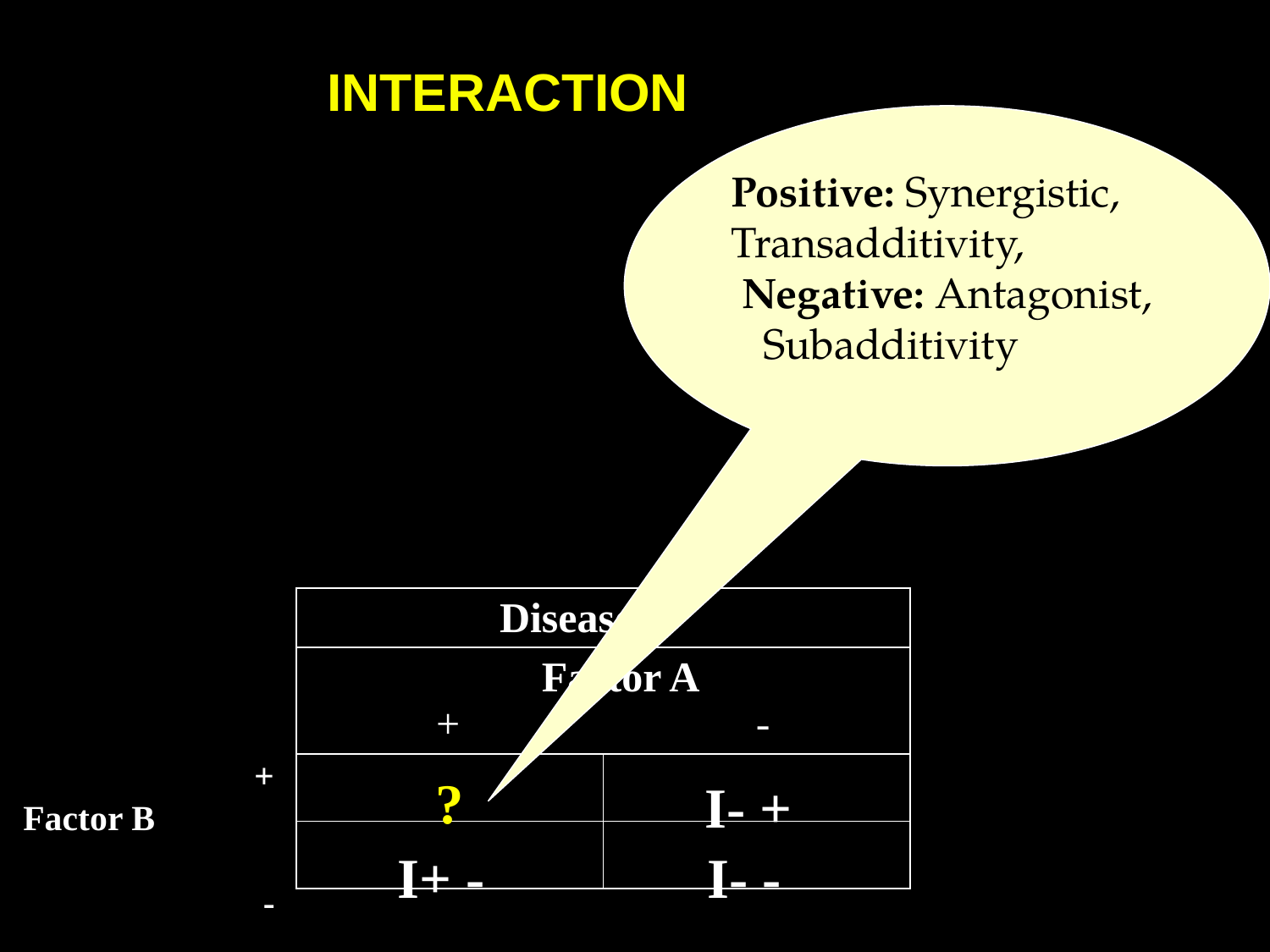

# INTERACTION
Positive: Synergistic, Transadditivity,
 Negative: Antagonist,
   Subadditivity

| Disease |  |
| --- | --- |
| Factor A + - |  |
|  |  |
|  |  |
                          +
Factor B

                           -
 ?
 I- +
 I+ -
 I- -